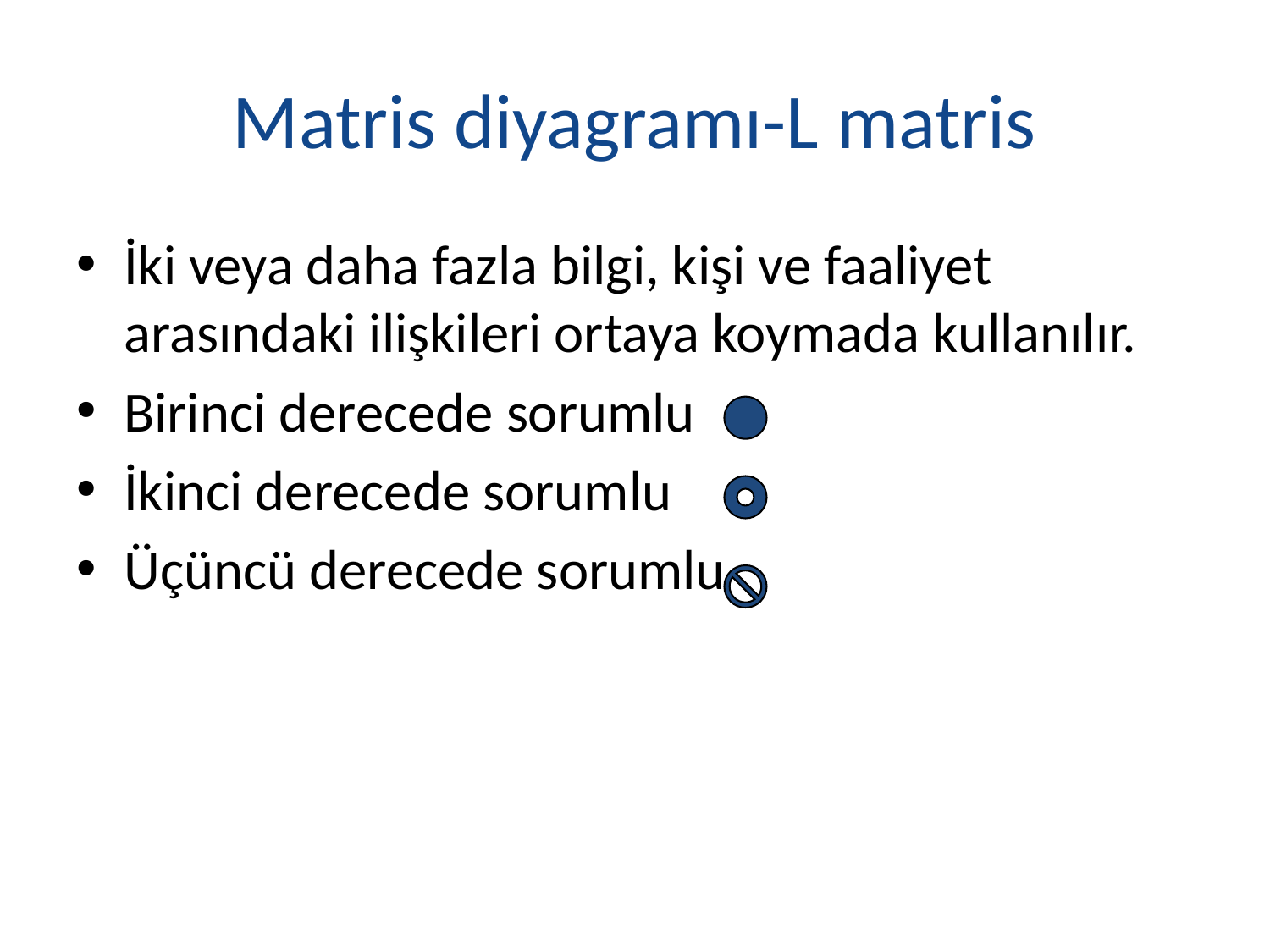

# Matris diyagramı-L matris
İki veya daha fazla bilgi, kişi ve faaliyet arasındaki ilişkileri ortaya koymada kullanılır.
Birinci derecede sorumlu
İkinci derecede sorumlu
Üçüncü derecede sorumlu